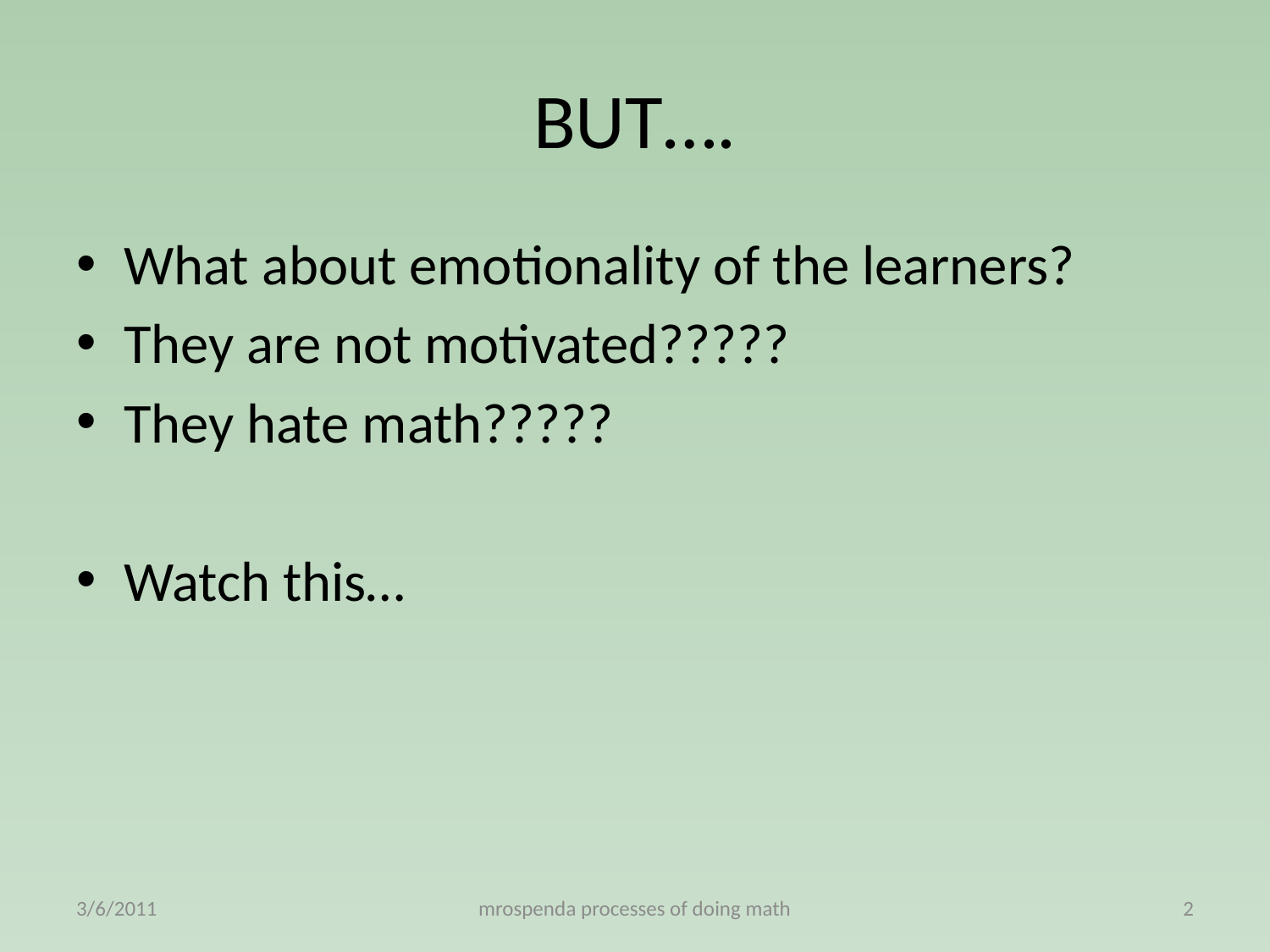

# BUT….
What about emotionality of the learners?
They are not motivated?????
They hate math?????

Watch this…

3/6/2011
mrospenda processes of doing math
2